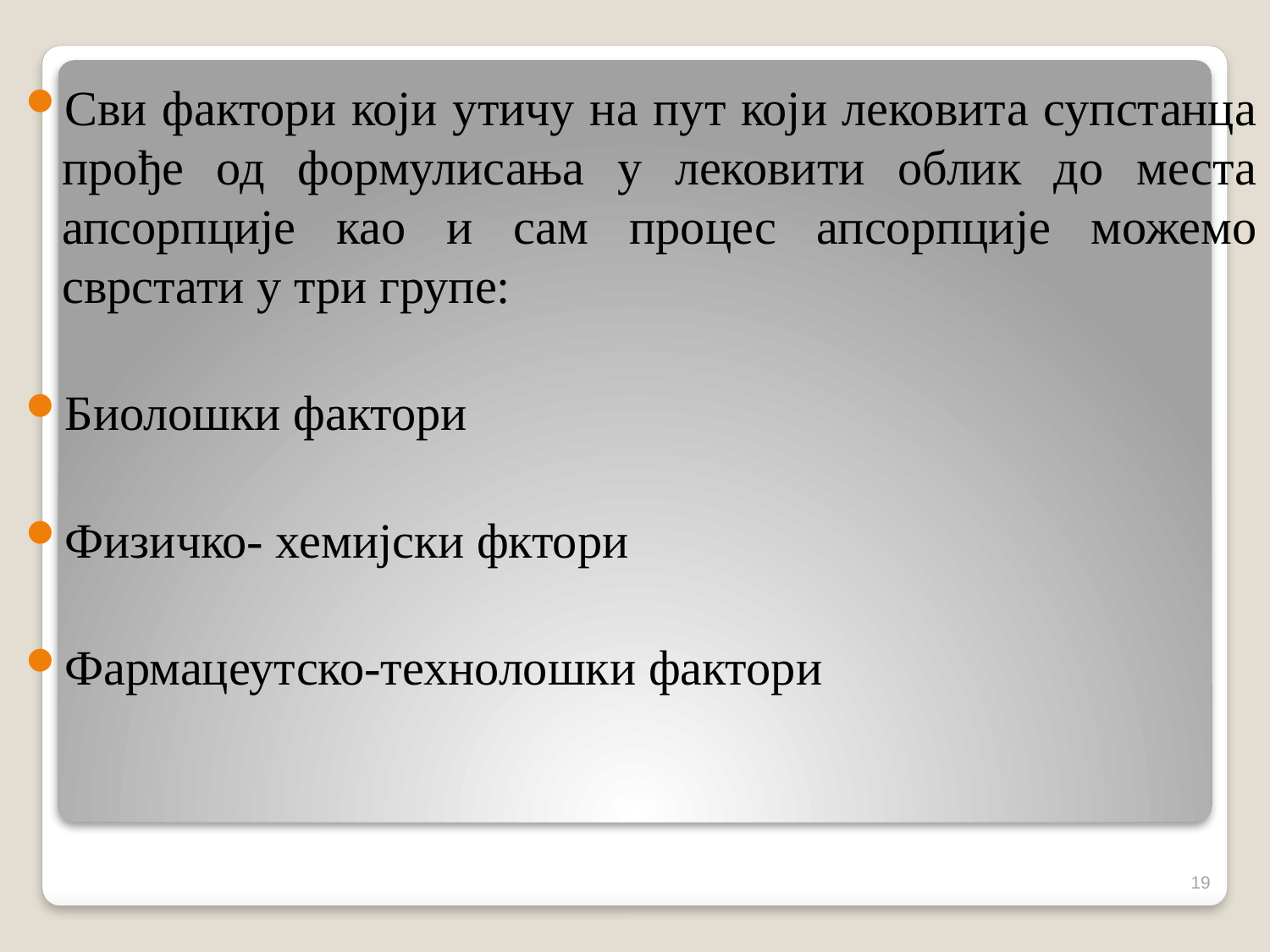

Сви фактори који утичу на пут који лековита супстанца прође од формулисања у лековити облик до места апсорпције као и сам процес апсорпције можемо сврстати у три групе:

Биолошки фактори

Физичко- хемијски фктори

Фармацеутско-технолошки фактори

19